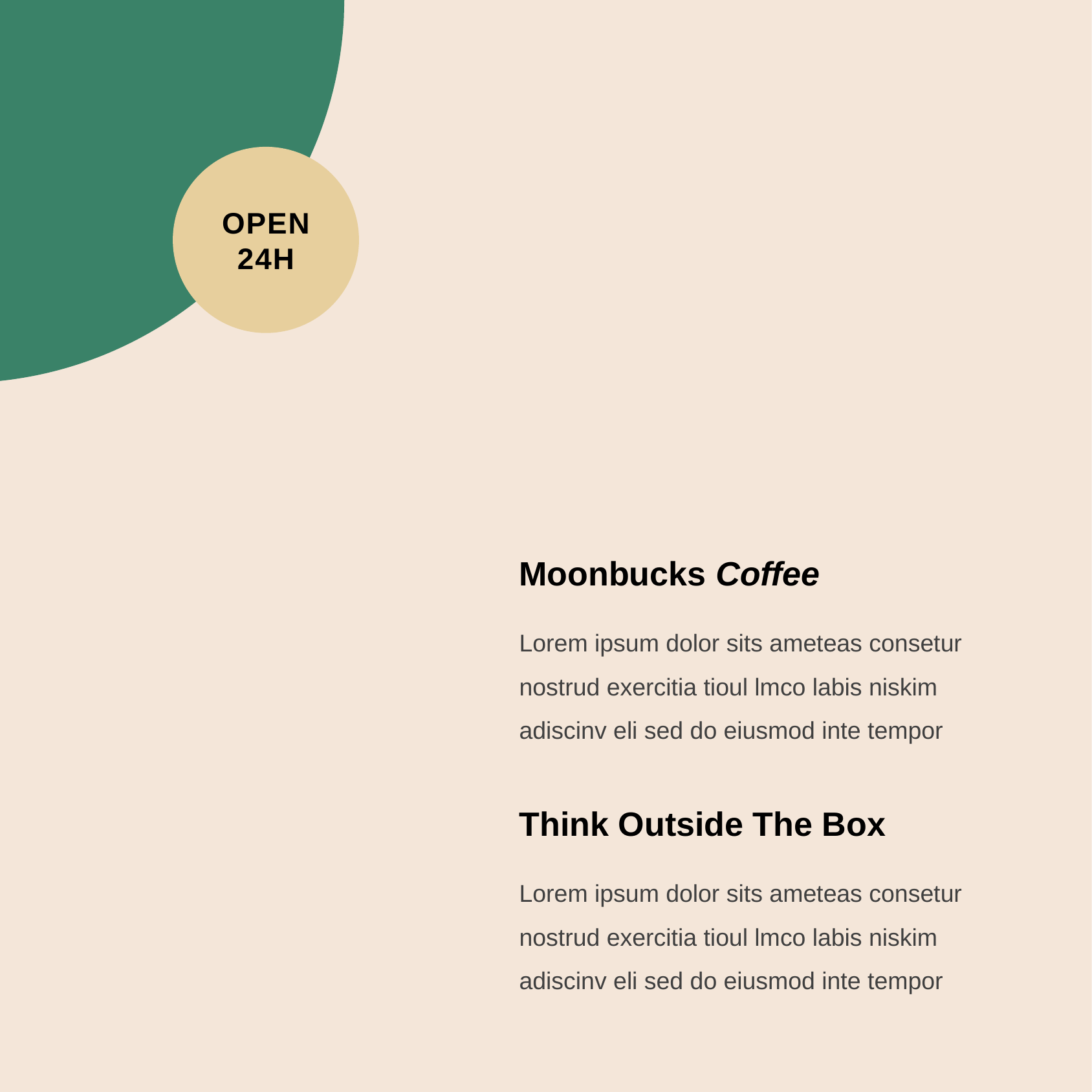

OPEN
24H
Moonbucks Coffee

Lorem ipsum dolor sits ameteas consetur nostrud exercitia tioul lmco labis niskim adiscinv eli sed do eiusmod inte tempor
Think Outside The Box
Lorem ipsum dolor sits ameteas consetur nostrud exercitia tioul lmco labis niskim adiscinv eli sed do eiusmod inte tempor